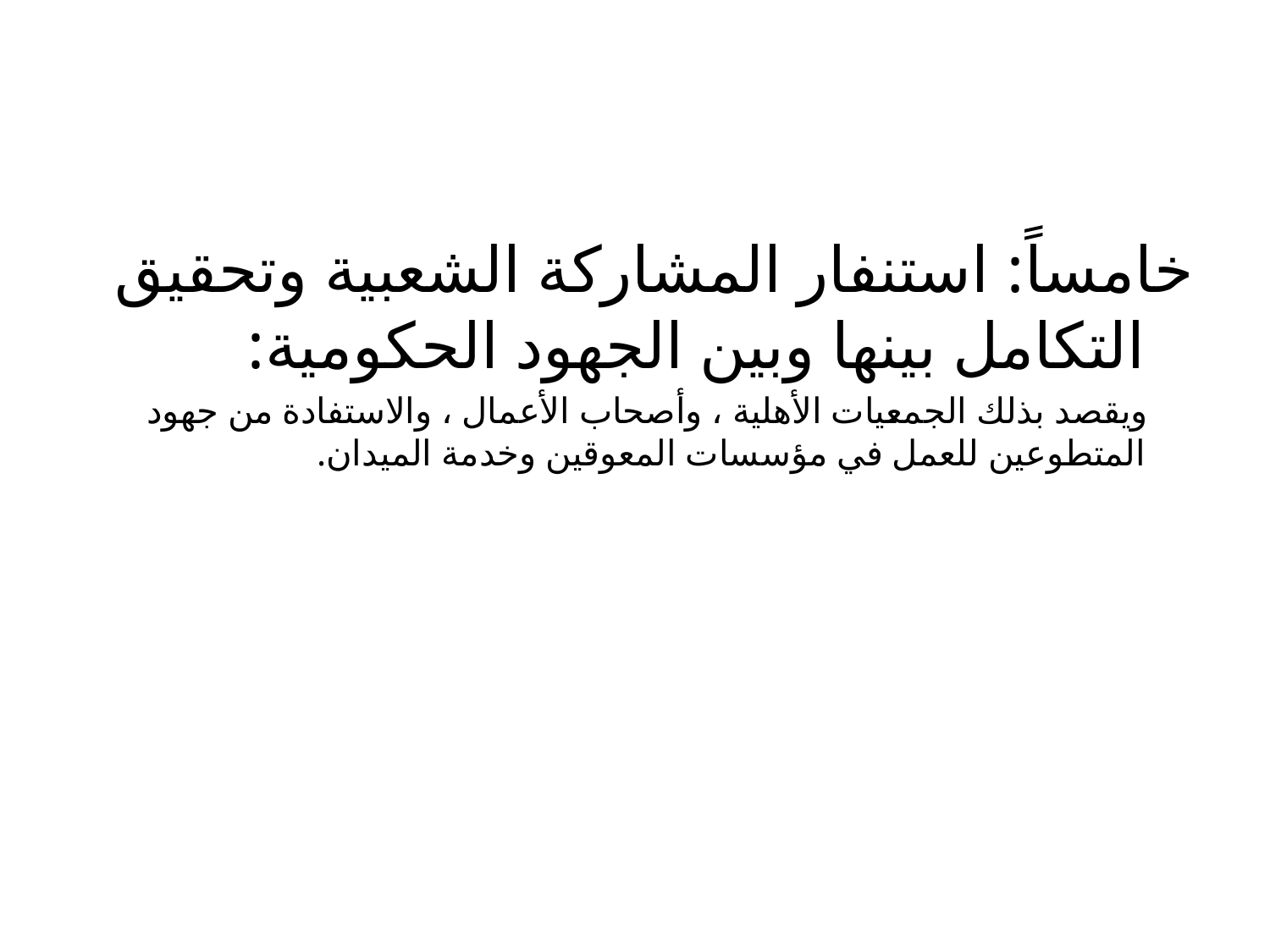

#
خامساً: استنفار المشاركة الشعبية وتحقيق التكامل بينها وبين الجهود الحكومية:
     ويقصد بذلك الجمعيات الأهلية ، وأصحاب الأعمال ، والاستفادة من جهود المتطوعين للعمل في مؤسسات المعوقين وخدمة الميدان.